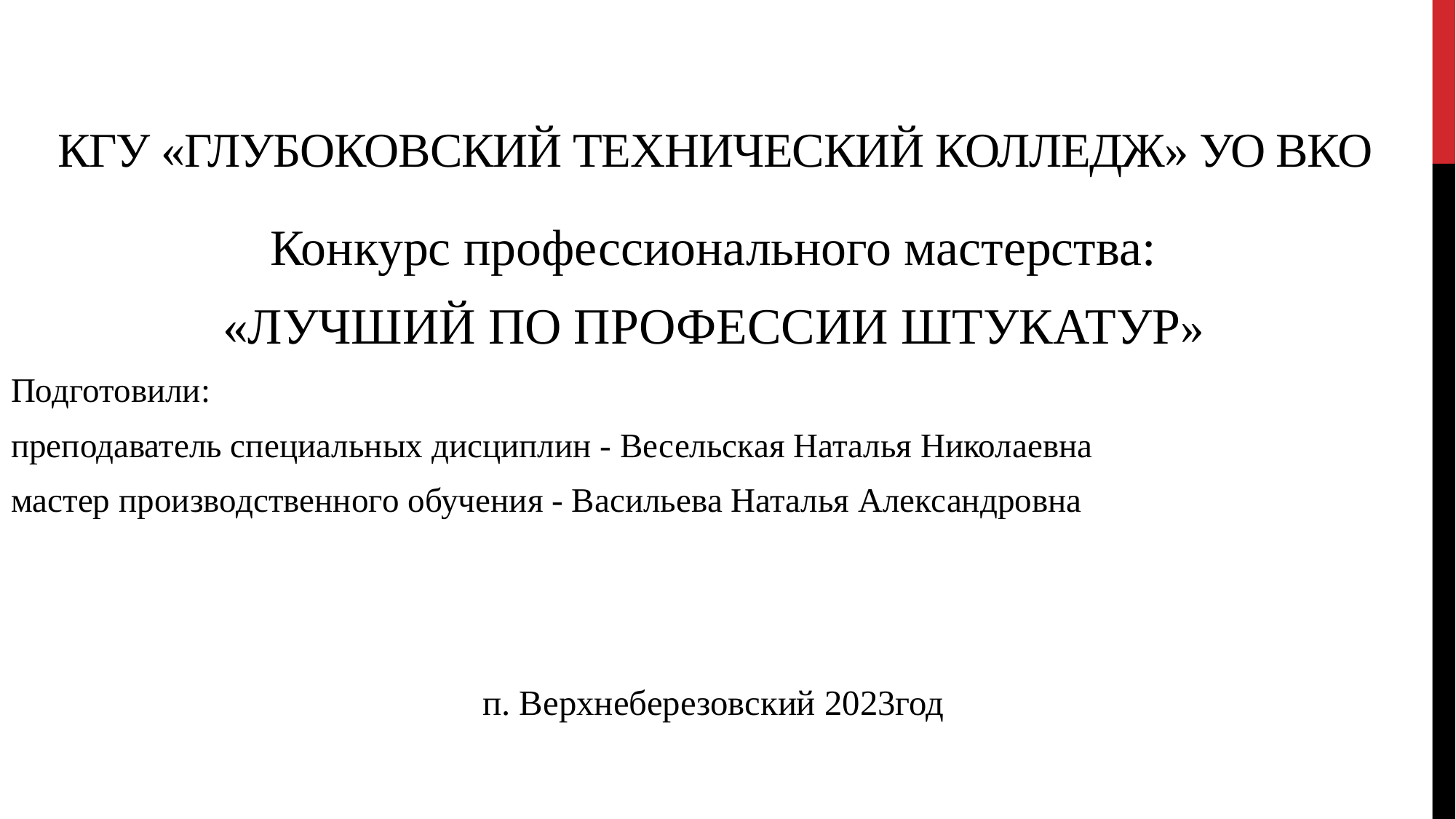

# КГУ «Глубоковский технический колледж» УО ВКО
Конкурс профессионального мастерства:
«ЛУЧШИЙ ПО ПРОФЕССИИ ШТУКАТУР»
Подготовили:
преподаватель специальных дисциплин - Весельская Наталья Николаевна
мастер производственного обучения - Васильева Наталья Александровна

п. Верхнеберезовский 2023год